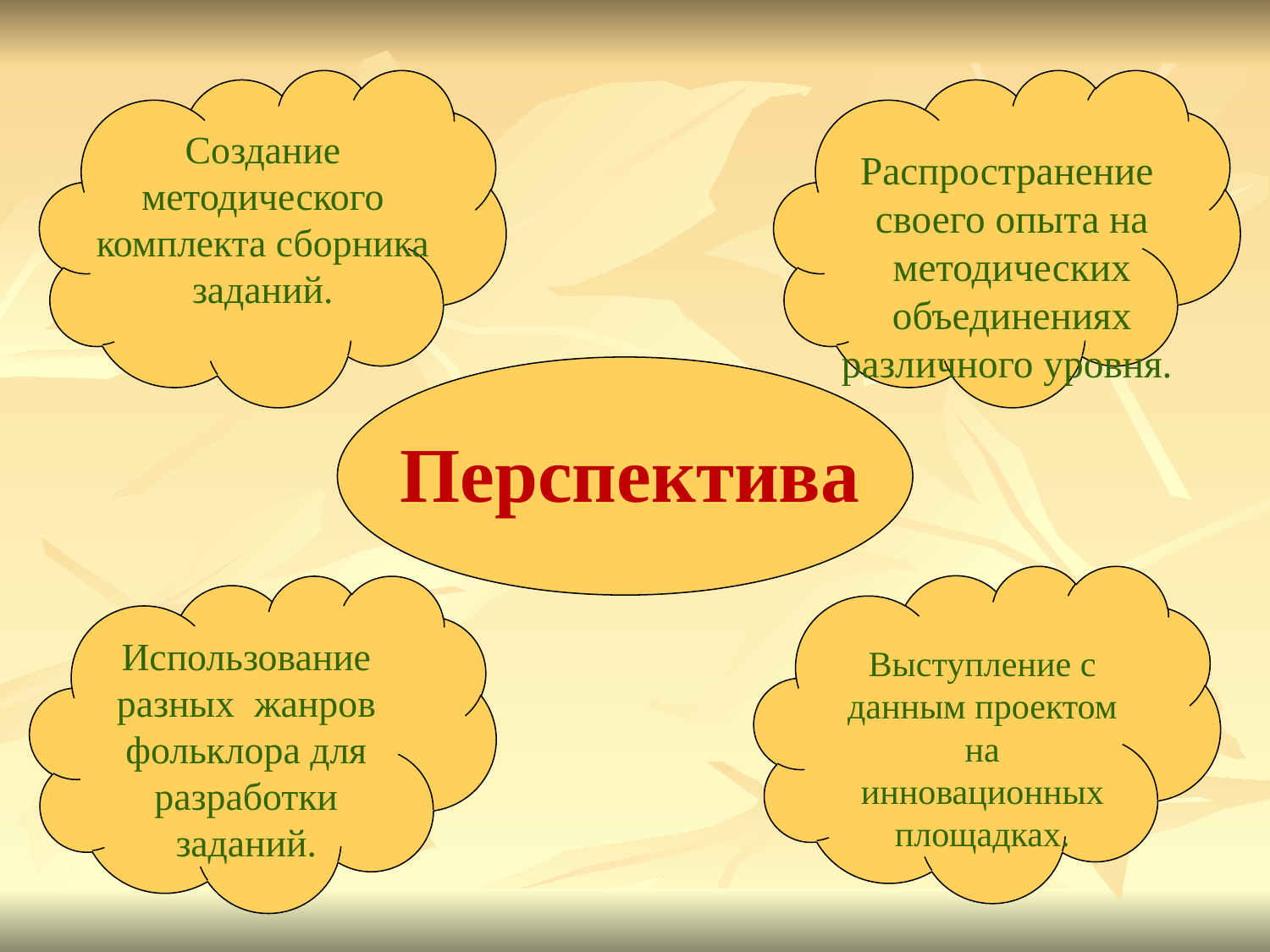

Создание методического комплекта сборника заданий.
Распространение  своего опыта на методических объединениях различного уровня.

# Перспектива

Использование разных  жанров фольклора для разработки заданий.
Выступление с данным проектом на инновационных площадках.